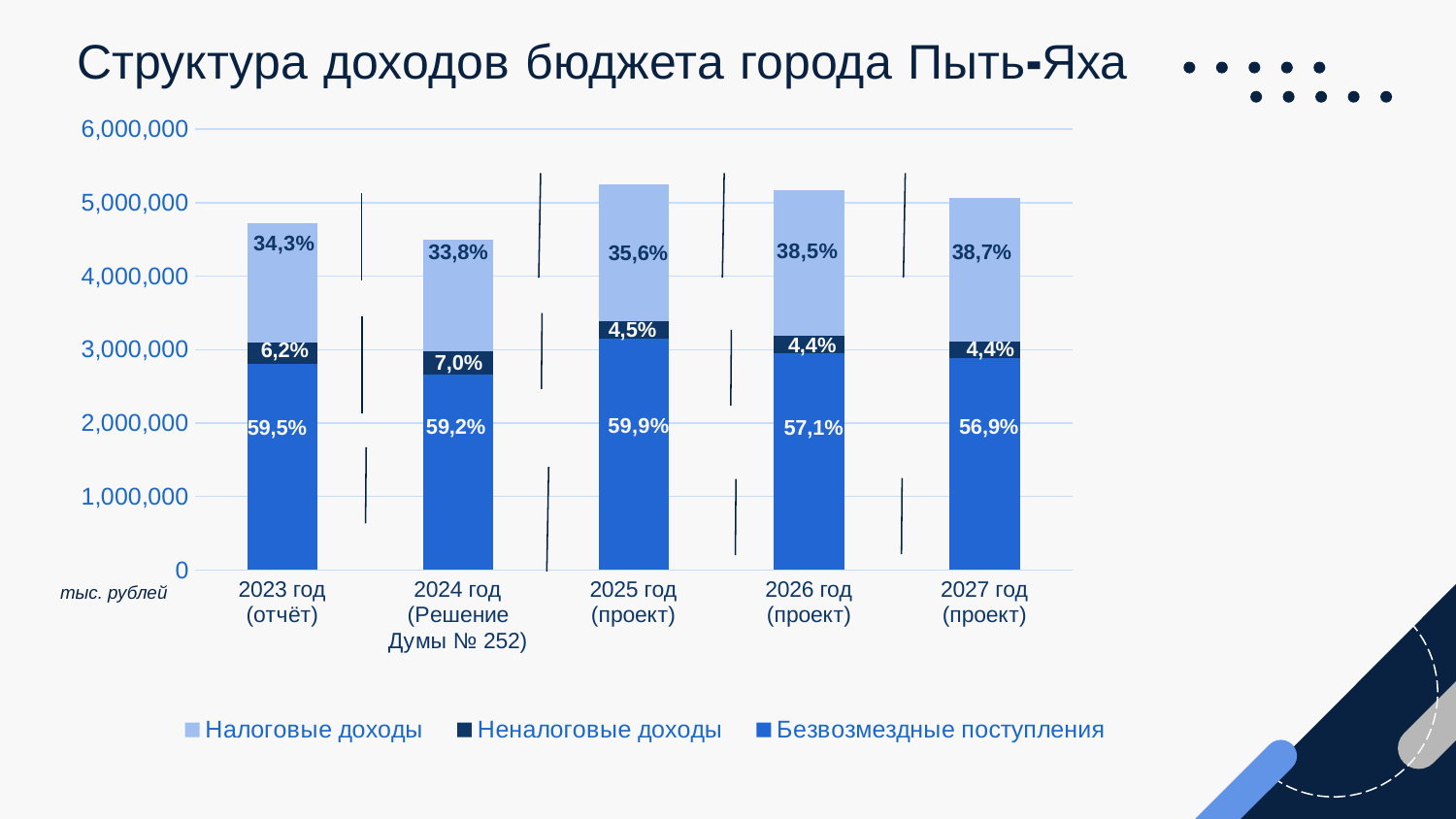

# Структура доходов бюджета города Пыть-Яха

### Chart

| Category | Безвозмездные поступления | Неналоговые доходы | Налоговые доходы |
|---|---|---|---|
| 2023 год (отчёт) | 2808285.2 | 294618.7 | 1616588.2 |
| 2024 год (Решение Думы № 252) | 2663588.3 | 313430.4 | 1516723.5 |
| 2025 год (проект) | 3148777.3 | 237111.8 | 1867847.6 |
| 2026 год (проект) | 2955642.8 | 227714.7 | 1988727.8 |
| 2027 год (проект) | 2881496.5 | 222056.1 | 1957793.6 |
33,8%
38,7%
35,6%
4,5%
4,4%
4,4%
6,2%
7,0%
56,9%
59,2%
59,5%
57,1%
тыс. рублей
15,6%
16,4%
12,6%